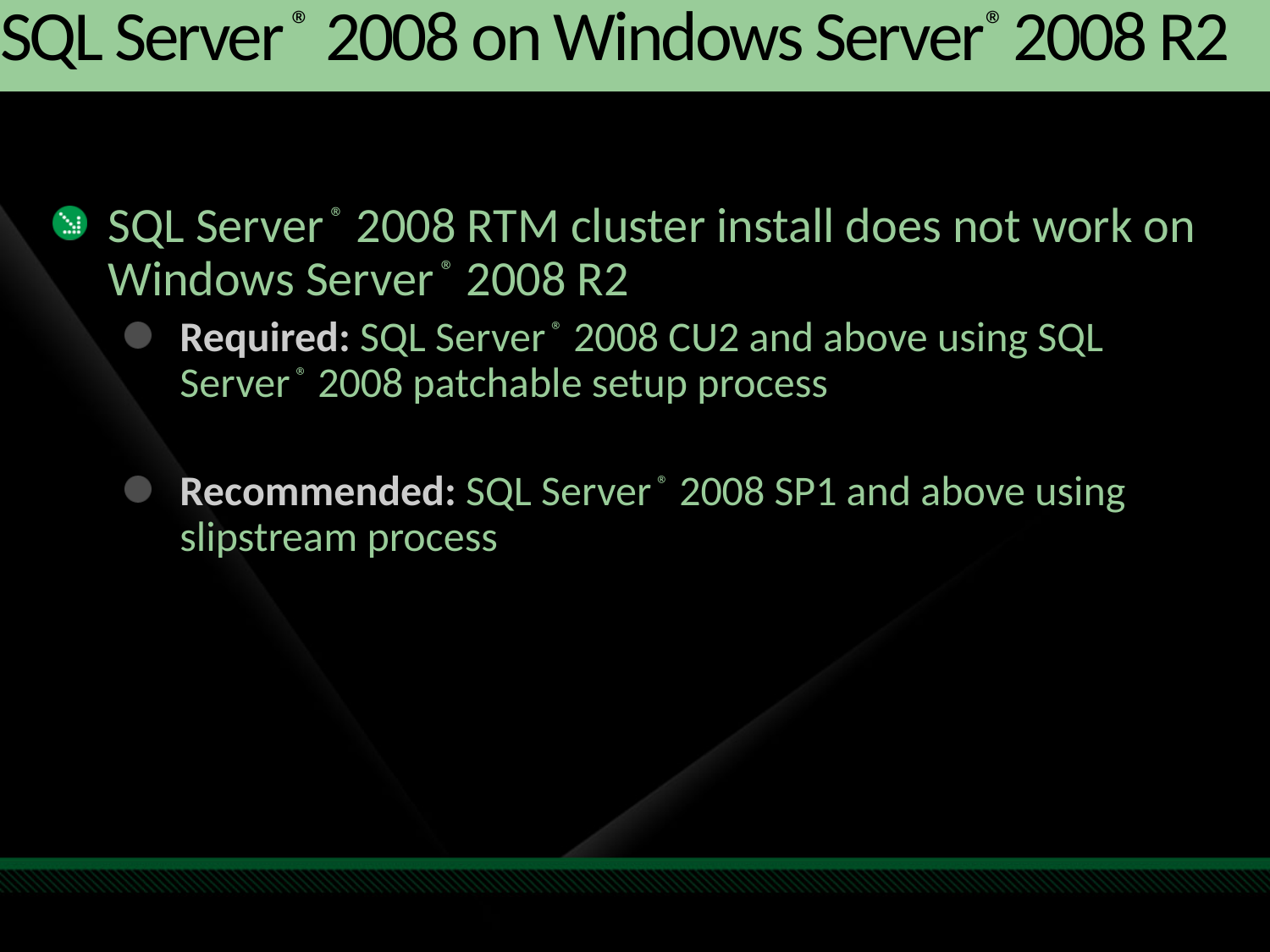

# SQL Server ® 2008 on Windows Server® 2008 R2

SQL Server ® 2008 RTM cluster install does not work on Windows Server ® 2008 R2
Required: SQL Server ® 2008 CU2 and above using SQL Server ® 2008 patchable setup process

Recommended: SQL Server ® 2008 SP1 and above using slipstream process